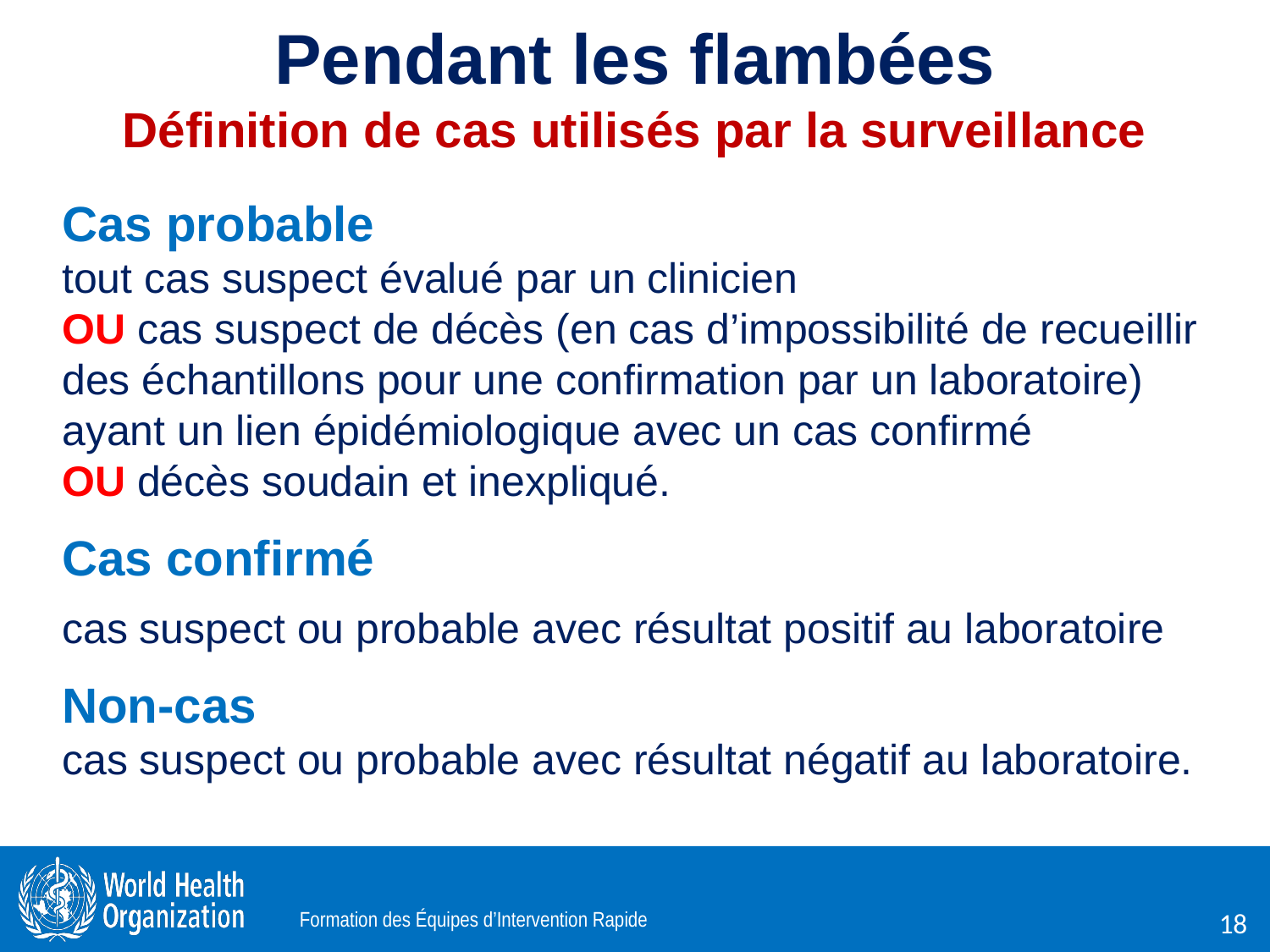

# Pendant les flambées Définition de cas utilisés par la surveillance
Cas probable
tout cas suspect évalué par un clinicien
OU cas suspect de décès (en cas d’impossibilité de recueillir des échantillons pour une confirmation par un laboratoire) ayant un lien épidémiologique avec un cas confirmé
OU décès soudain et inexpliqué.

Cas confirmé
cas suspect ou probable avec résultat positif au laboratoire

Non-cas
cas suspect ou probable avec résultat négatif au laboratoire.